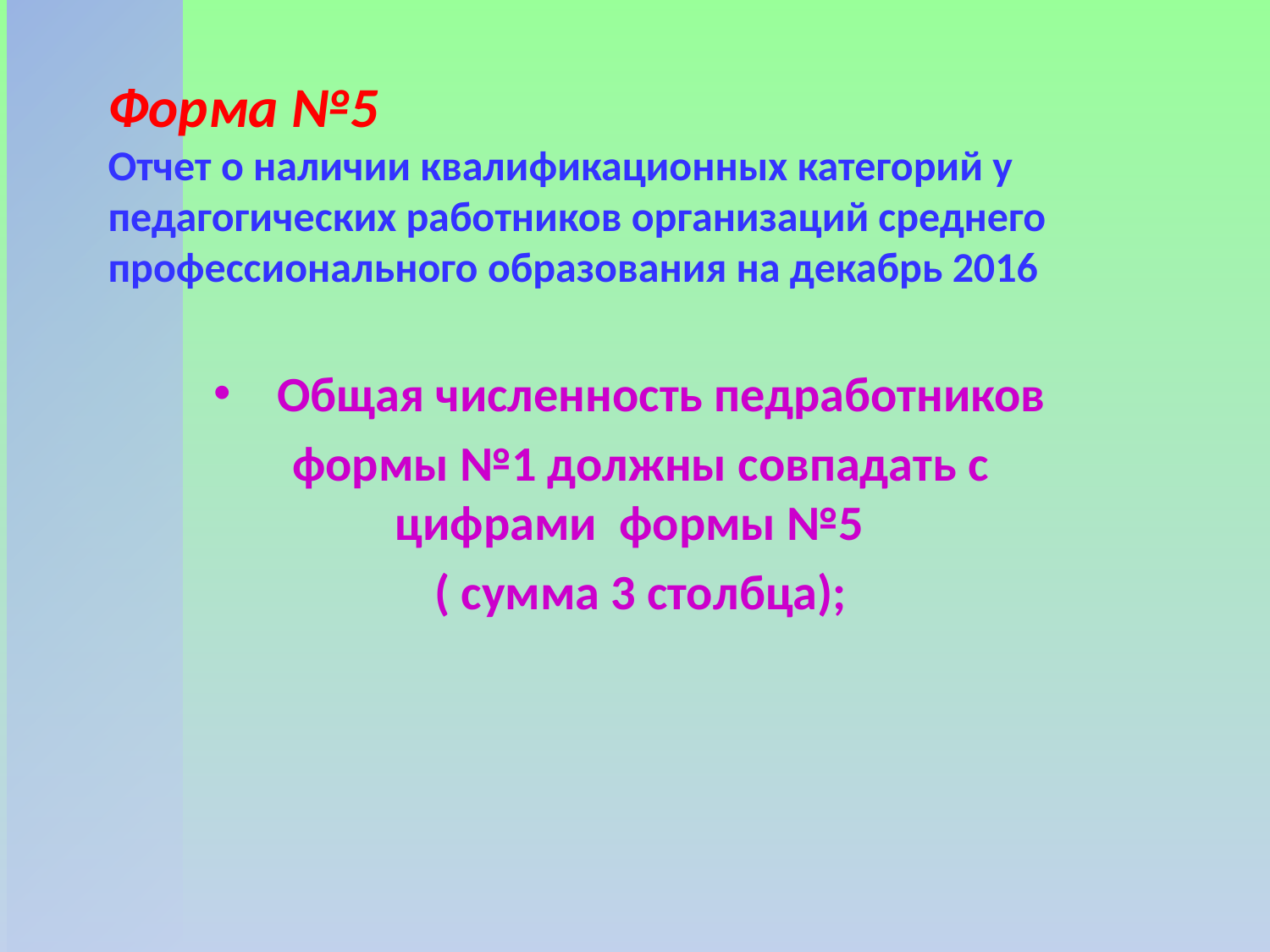

# Форма №5 Отчет о наличии квалификационных категорий у педагогических работников организаций среднего профессионального образования на декабрь 2016

Общая численность педработников
 формы №1 должны совпадать с цифрами  формы №5
 ( сумма 3 столбца);